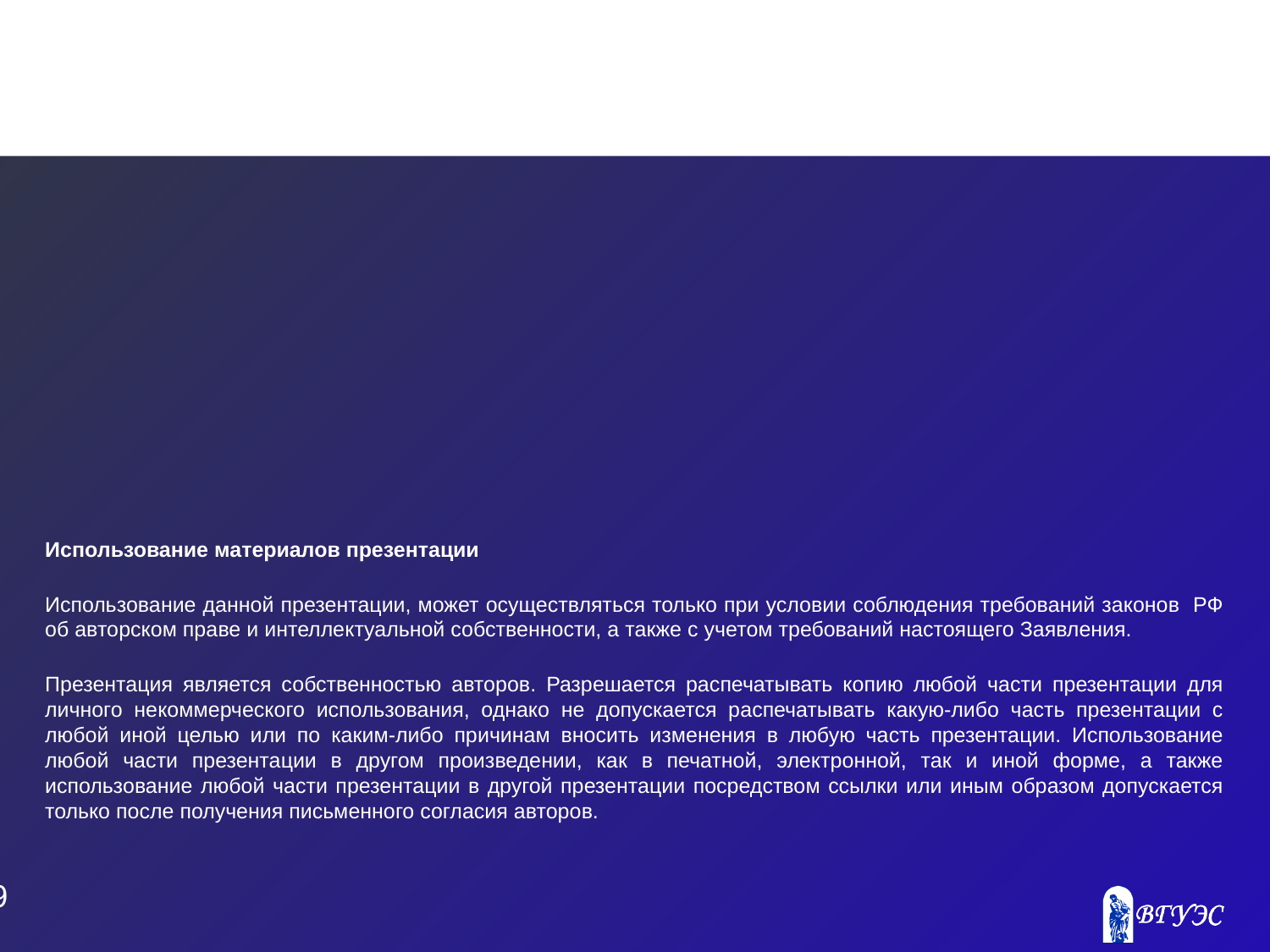

Использование материалов презентации

Использование данной презентации, может осуществляться только при условии соблюдения требований законов  РФ об авторском праве и интеллектуальной собственности, а также с учетом требований настоящего Заявления.

Презентация является собственностью авторов. Разрешается распечатывать копию любой части презентации для личного некоммерческого использования, однако не допускается распечатывать какую-либо часть презентации с любой иной целью или по каким-либо причинам вносить изменения в любую часть презентации. Использование любой части презентации в другом произведении, как в печатной, электронной, так и иной форме, а также использование любой части презентации в другой презентации посредством ссылки или иным образом допускается только после получения письменного согласия авторов.
9